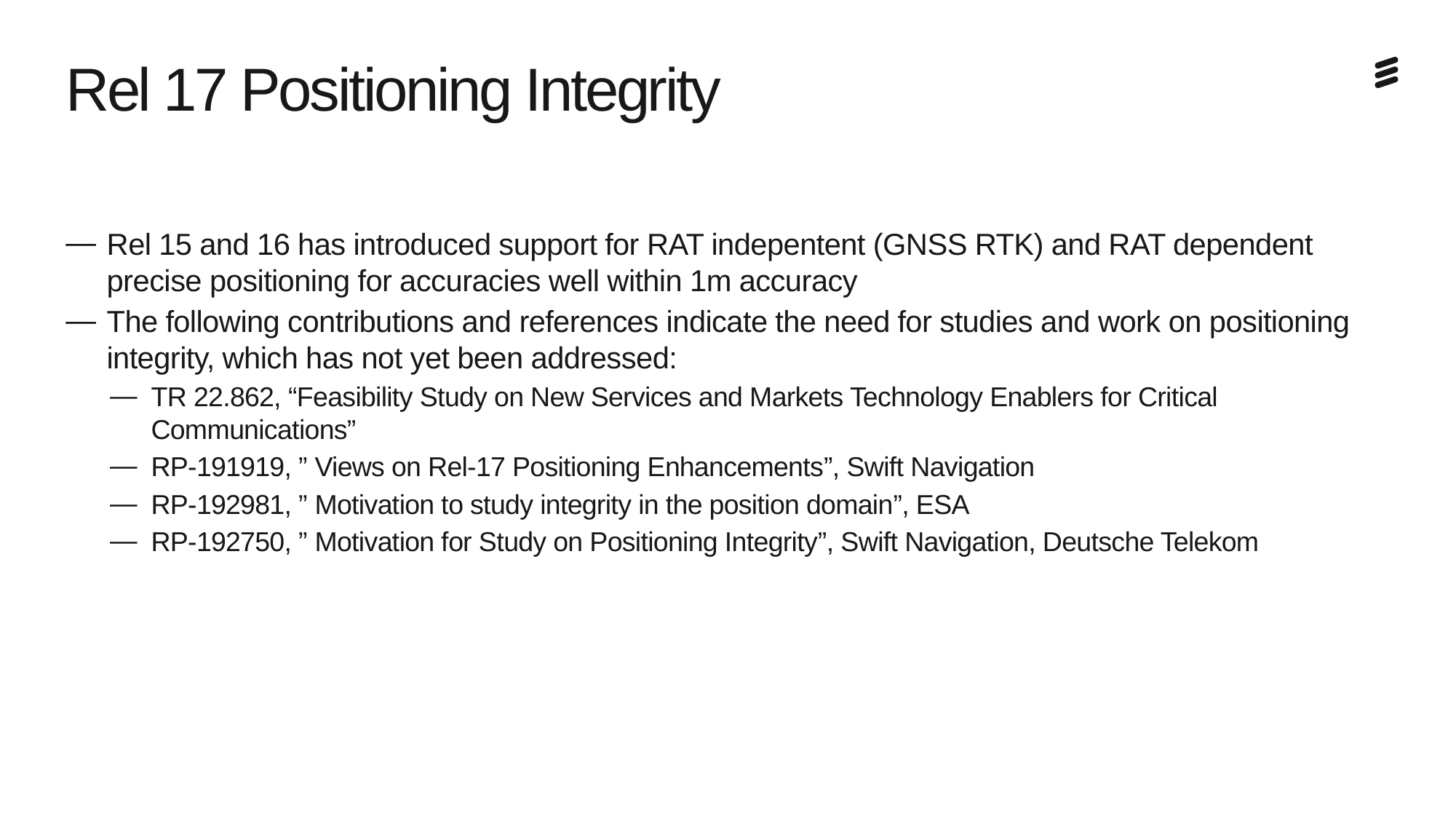

# Rel 17 Positioning Integrity
Rel 15 and 16 has introduced support for RAT indepentent (GNSS RTK) and RAT dependent precise positioning for accuracies well within 1m accuracy
The following contributions and references indicate the need for studies and work on positioning integrity, which has not yet been addressed:
TR 22.862, “Feasibility Study on New Services and Markets Technology Enablers for Critical Communications”
RP-191919, ” Views on Rel-17 Positioning Enhancements”, Swift Navigation
RP-192981, ” Motivation to study integrity in the position domain”, ESA
RP-192750, ” Motivation for Study on Positioning Integrity”, Swift Navigation, Deutsche Telekom